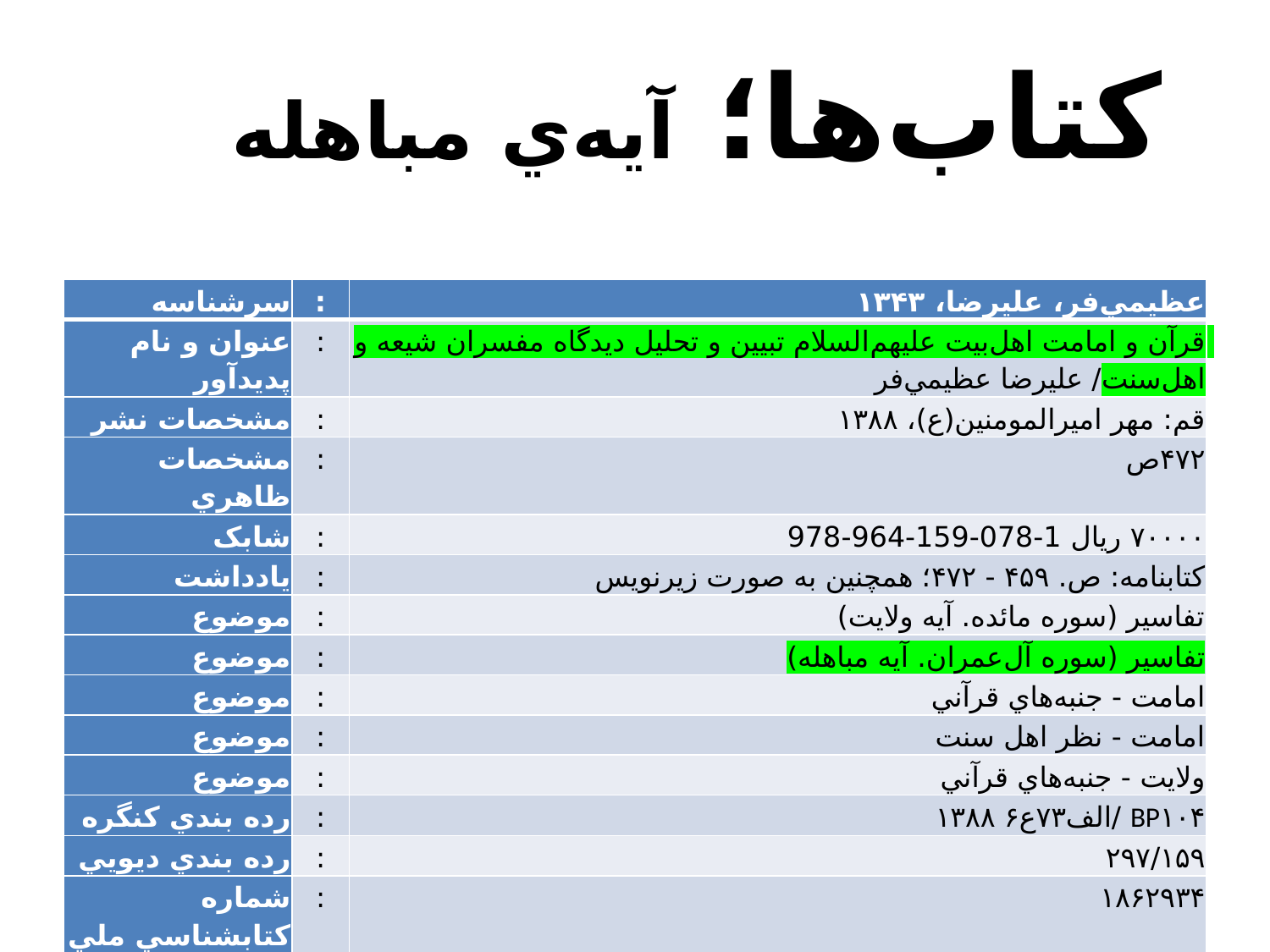

کتاب‌ها؛ آيه‌ي مباهله
| ‏سرشناسه | : | عظيمي‌فر، عليرضا، ‏‫۱۳۴۳ |
| --- | --- | --- |
| ‏عنوان و نام پديدآور | : | قرآن و امامت اهل‌‌بيت عليهم‌السلام تبيين و تحليل ديدگاه مفسران شيعه و اهل‌سنت/ عليرضا عظيمي‌فر |
| ‏مشخصات نشر | : | قم: مهر اميرالمومنين‏‫(ع)‏‫، ۱۳۸۸ |
| ‏مشخصات ظاهري | : | ‏‫۴۷۲ص |
| ‏شابک | : | ‏‫۷۰۰۰۰ ريال ‏‫978-964-159-078-1 |
| ‏يادداشت | : | کتابنامه: ص. ۴۵۹ - ۴۷۲؛ همچنين به صورت زيرنويس |
| ‏موضوع | : | تفاسير (سوره مائده. آيه ولايت) |
| ‏موضوع | : | ‏‫تفاسير (سوره آل‌عمران. آيه مباهله) |
| ‏موضوع | : | امامت - جنبه‌هاي قرآني |
| ‏موضوع | : | امامت - نظر اهل سنت |
| ‏موضوع | : | ولايت - جنبه‌هاي قرآني |
| ‏رده بندي کنگره | : | ‏‫BP۱۰۴ /الف۷۳‏‫ع۶ ۱۳۸۸ |
| ‏رده بندي ديويي | : | ‏‫۲۹۷/۱۵۹ |
| ‏شماره کتابشناسي ملي | : | ‎۱‎۸‎۶‎۲‎۹‎۳‎۴ |